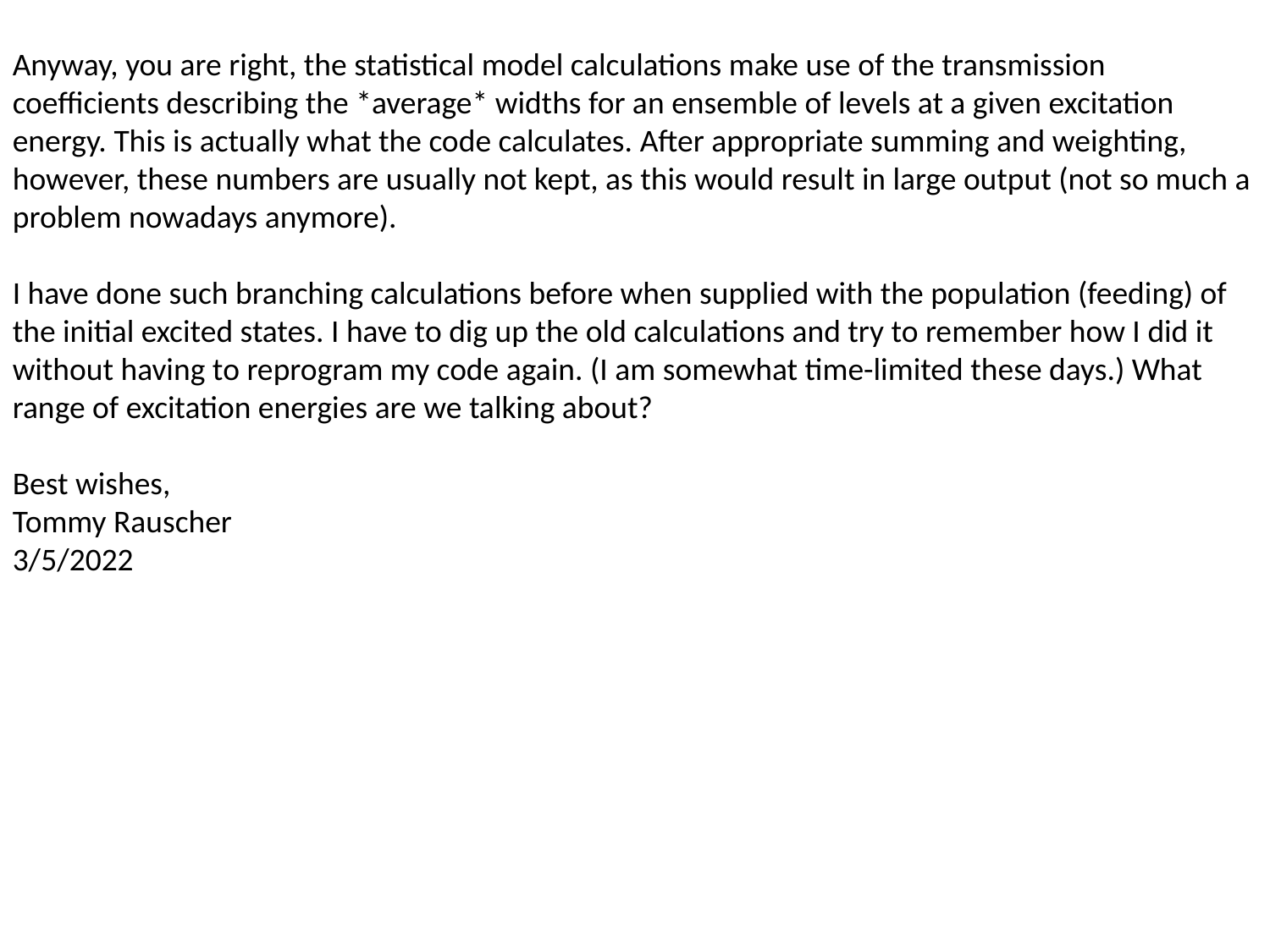

Anyway, you are right, the statistical model calculations make use of the transmission coefficients describing the *average* widths for an ensemble of levels at a given excitation energy. This is actually what the code calculates. After appropriate summing and weighting, however, these numbers are usually not kept, as this would result in large output (not so much a problem nowadays anymore).

I have done such branching calculations before when supplied with the population (feeding) of the initial excited states. I have to dig up the old calculations and try to remember how I did it without having to reprogram my code again. (I am somewhat time-limited these days.) What range of excitation energies are we talking about?

Best wishes,
Tommy Rauscher
3/5/2022